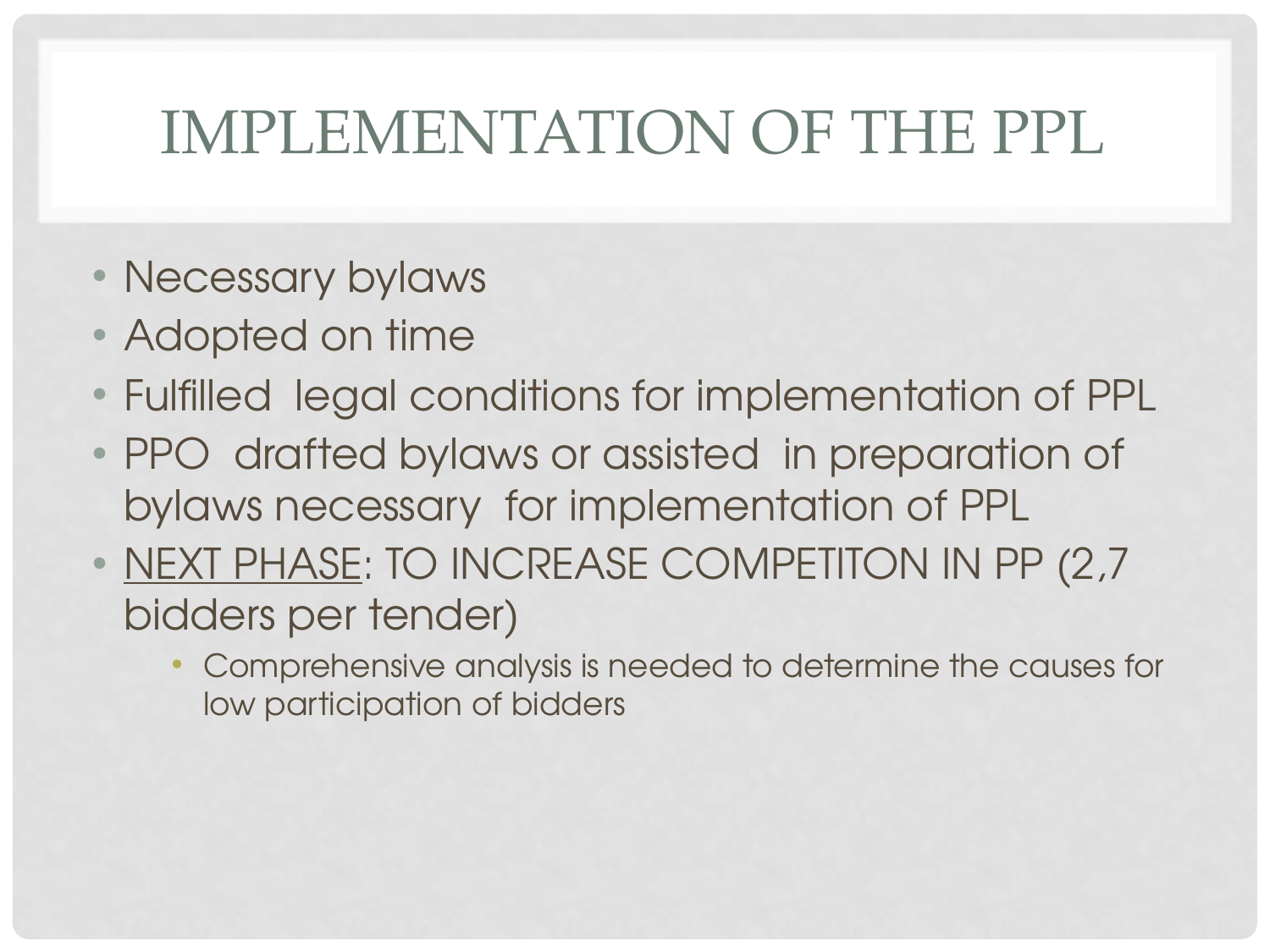

# Implementation of the PPL
Necessary bylaws
Adopted on time
Fulfilled  legal conditions for implementation of PPL
PPO  drafted bylaws or assisted  in preparation of bylaws necessary  for implementation of PPL
NEXT PHASE: TO INCREASE COMPETITON IN PP (2,7 bidders per tender)
Comprehensive analysis is needed to determine the causes for low participation of bidders